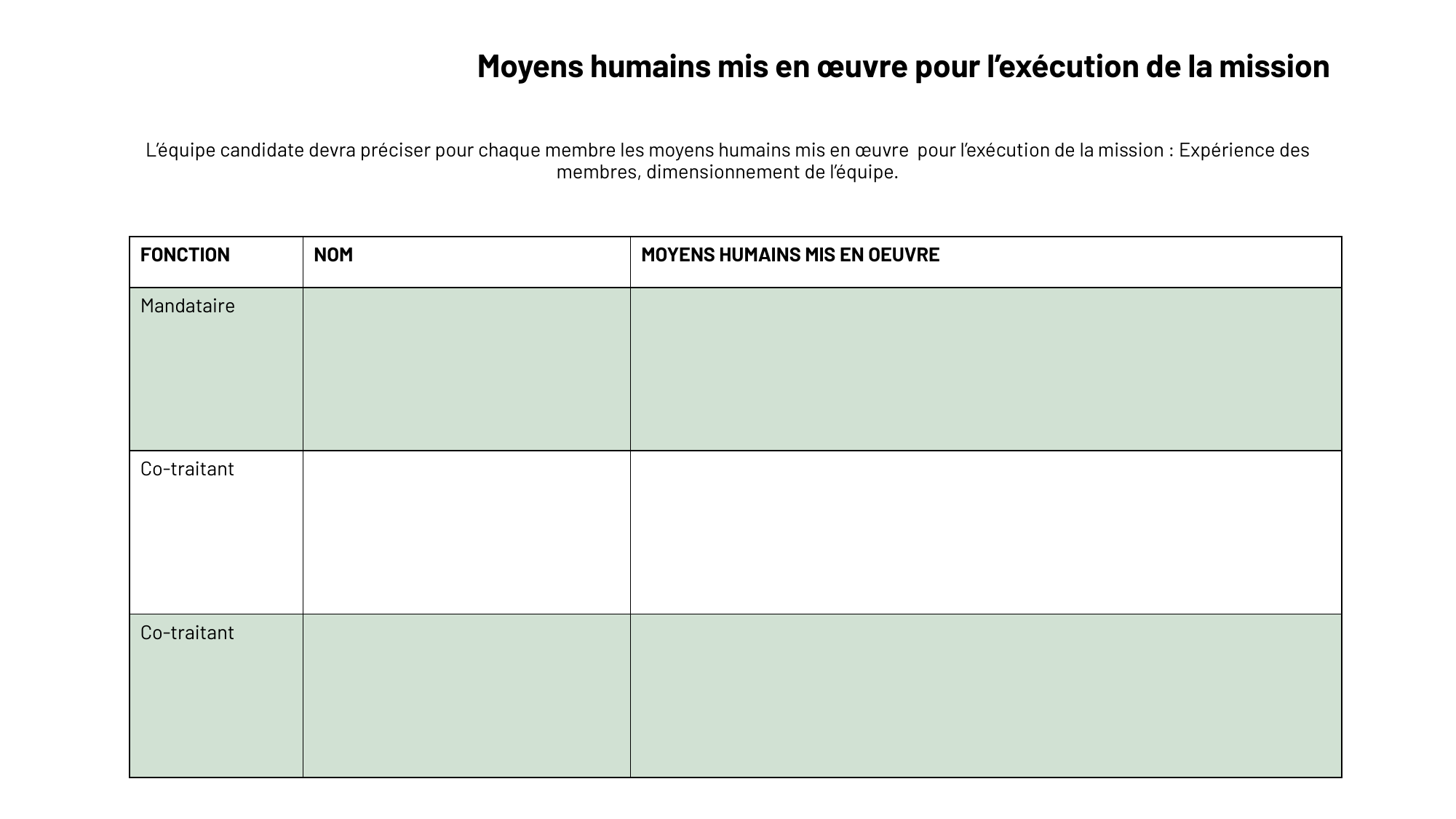

# Moyens humains mis en œuvre pour l’exécution de la mission
L’équipe candidate devra préciser pour chaque membre les moyens humains mis en œuvre  pour l’exécution de la mission : Expérience des membres, dimensionnement de l’équipe.

| FONCTION | NOM | MOYENS HUMAINS MIS EN OEUVRE |
| --- | --- | --- |
| Mandataire |  |  |
| Co-traitant |  |  |
| Co-traitant |  |  |